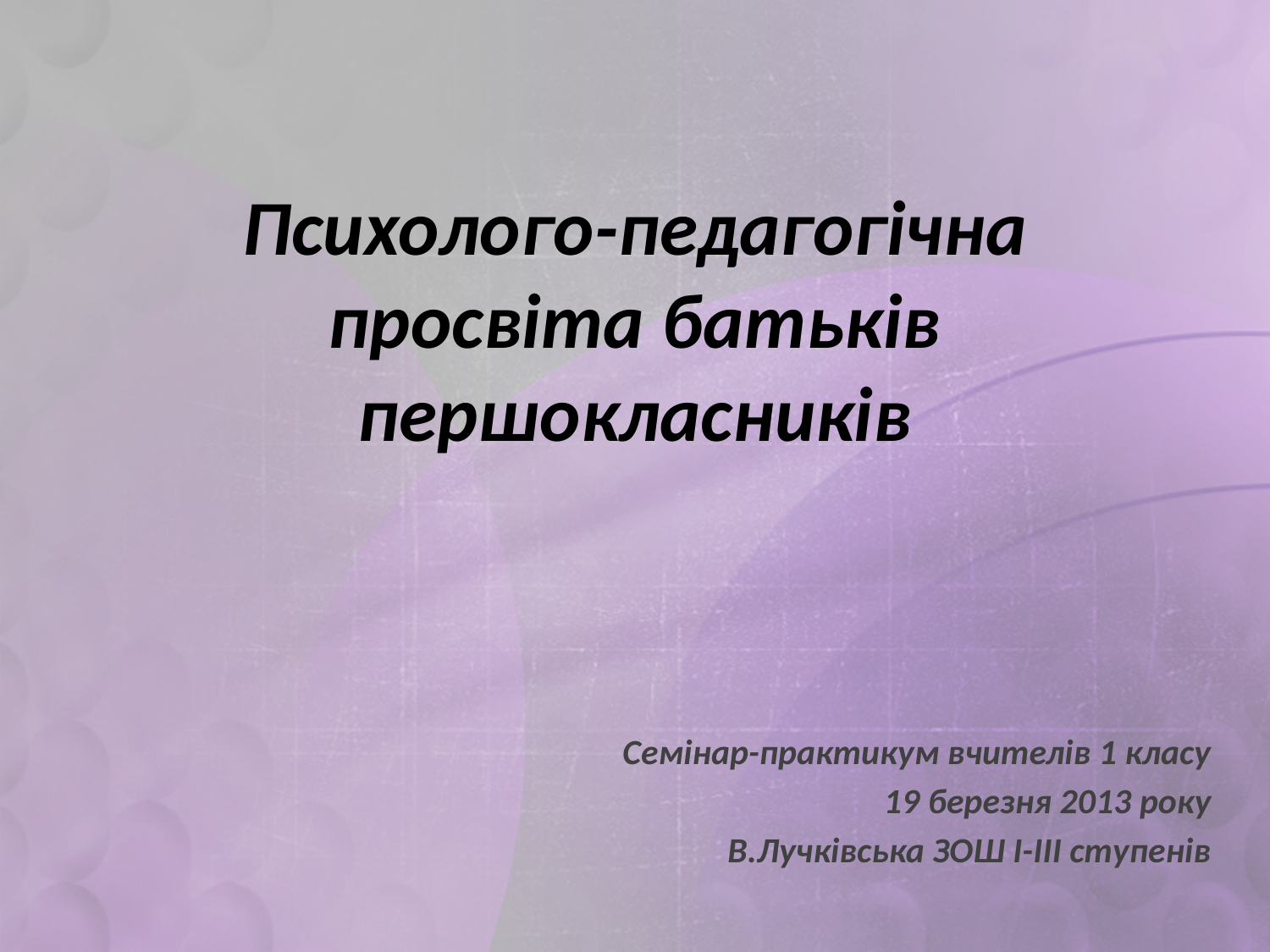

# Психолого-педагогічна просвіта батьків першокласників
Семінар-практикум вчителів 1 класу
19 березня 2013 року
В.Лучківська ЗОШ І-ІІІ ступенів